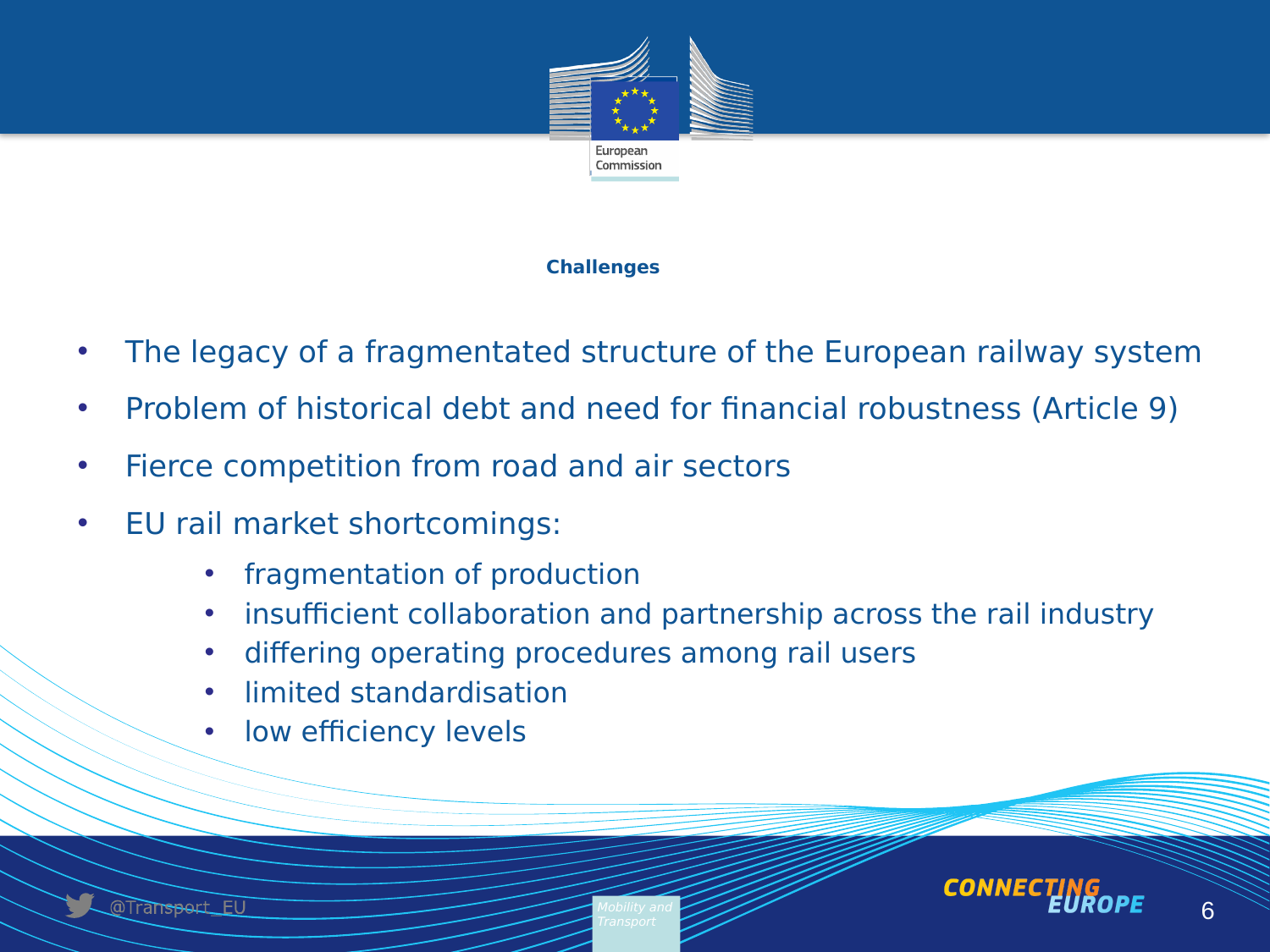

# Challenges
The legacy of a fragmentated structure of the European railway system
Problem of historical debt and need for financial robustness (Article 9)
Fierce competition from road and air sectors
EU rail market shortcomings:
fragmentation of production
insufficient collaboration and partnership across the rail industry
differing operating procedures among rail users
limited standardisation
low efficiency levels